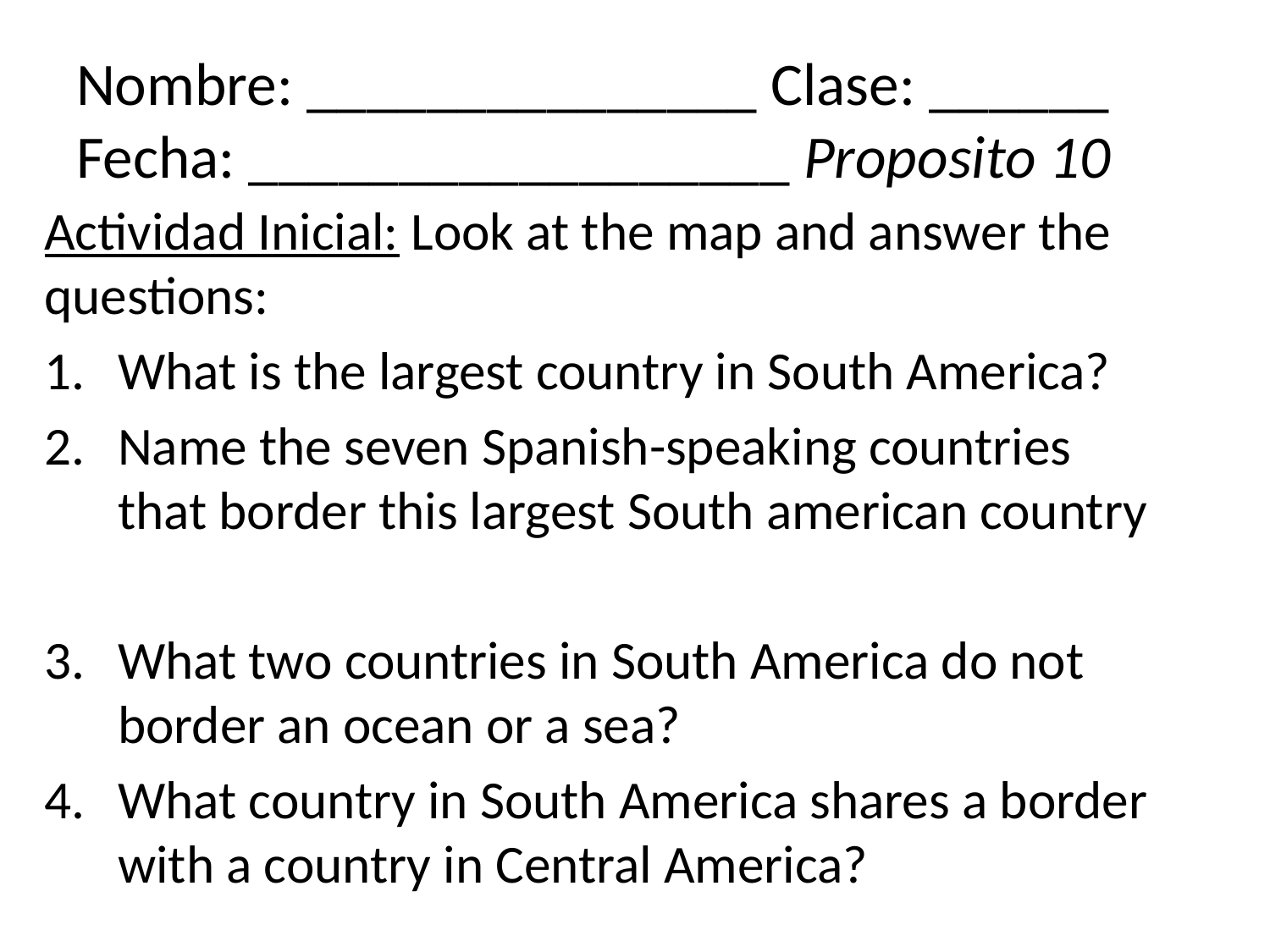

# Nombre: _______________ Clase: ______ Fecha: __________________ Proposito 10
Actividad Inicial: Look at the map and answer the questions:
What is the largest country in South America?
Name the seven Spanish-speaking countries that border this largest South american country

What two countries in South America do not border an ocean or a sea?
What country in South America shares a border with a country in Central America?